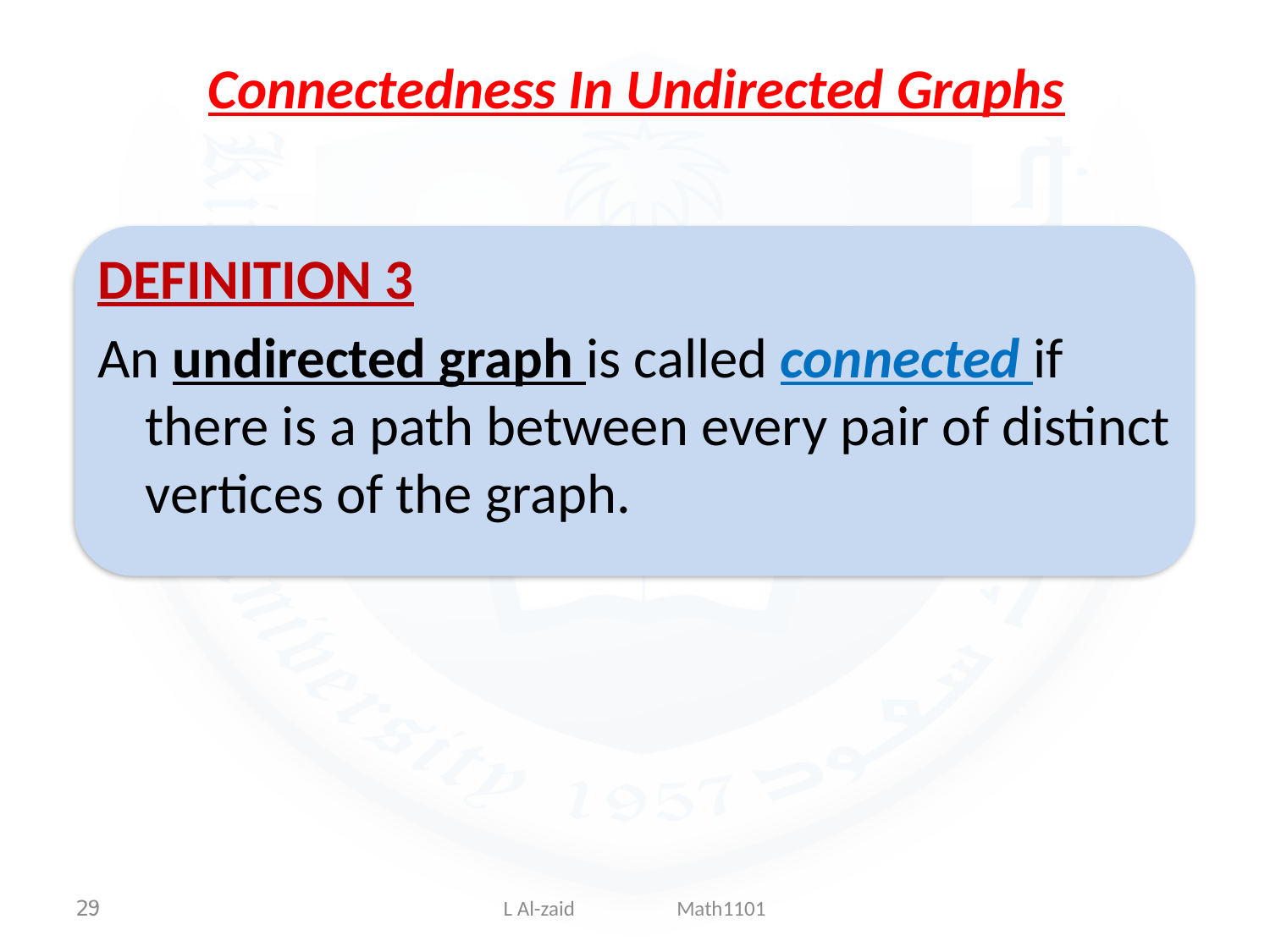

# Connectedness In Undirected Graphs

DEFINITION 3
An undirected graph is called connected if there is a path between every pair of distinct vertices of the graph.
29
L Al-zaid                     Math1101